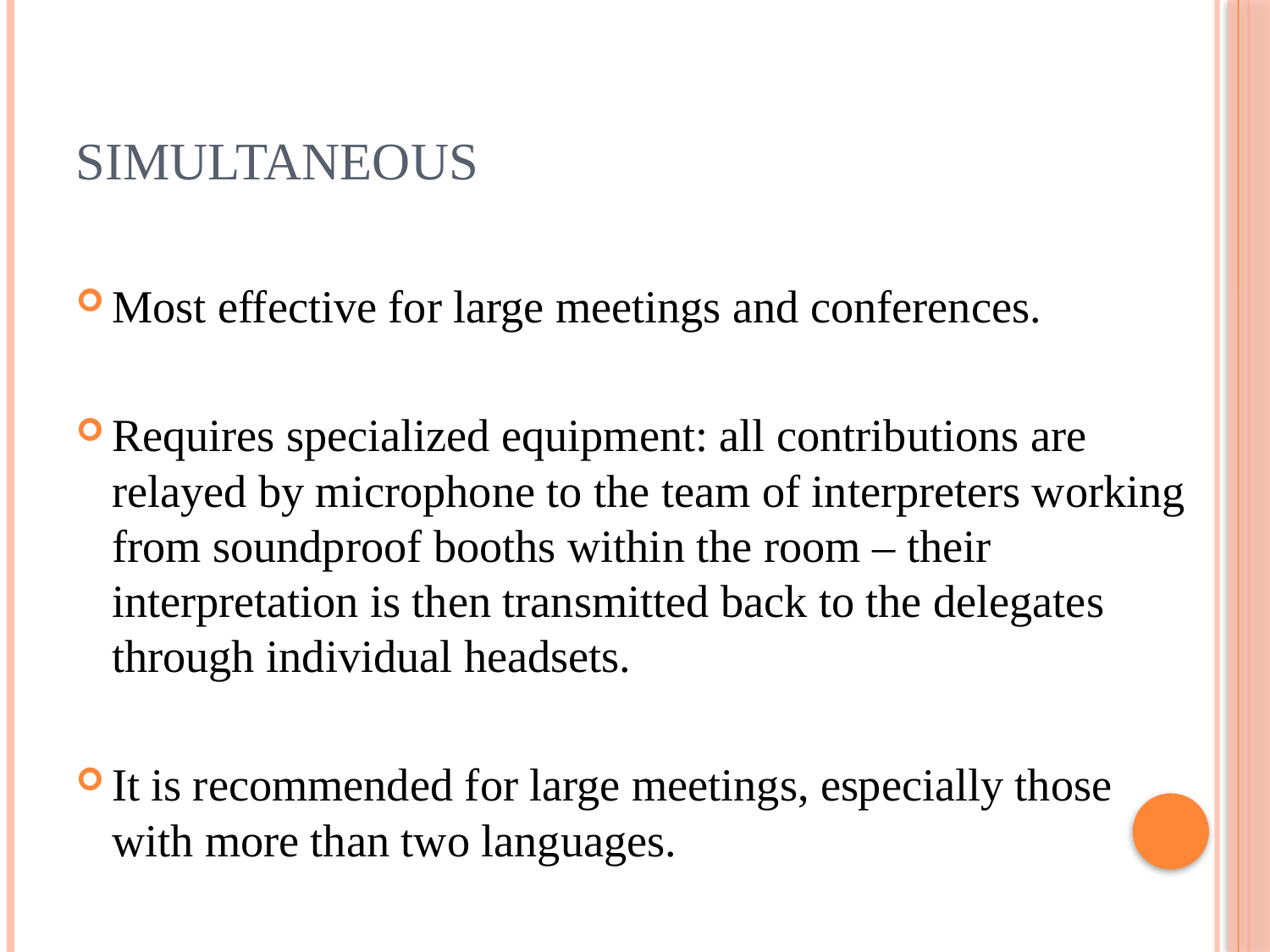

# Simultaneous

Most effective for large meetings and conferences.

Requires specialized equipment: all contributions are relayed by microphone to the team of interpreters working from soundproof booths within the room – their interpretation is then transmitted back to the delegates through individual headsets.

It is recommended for large meetings, especially those with more than two languages.